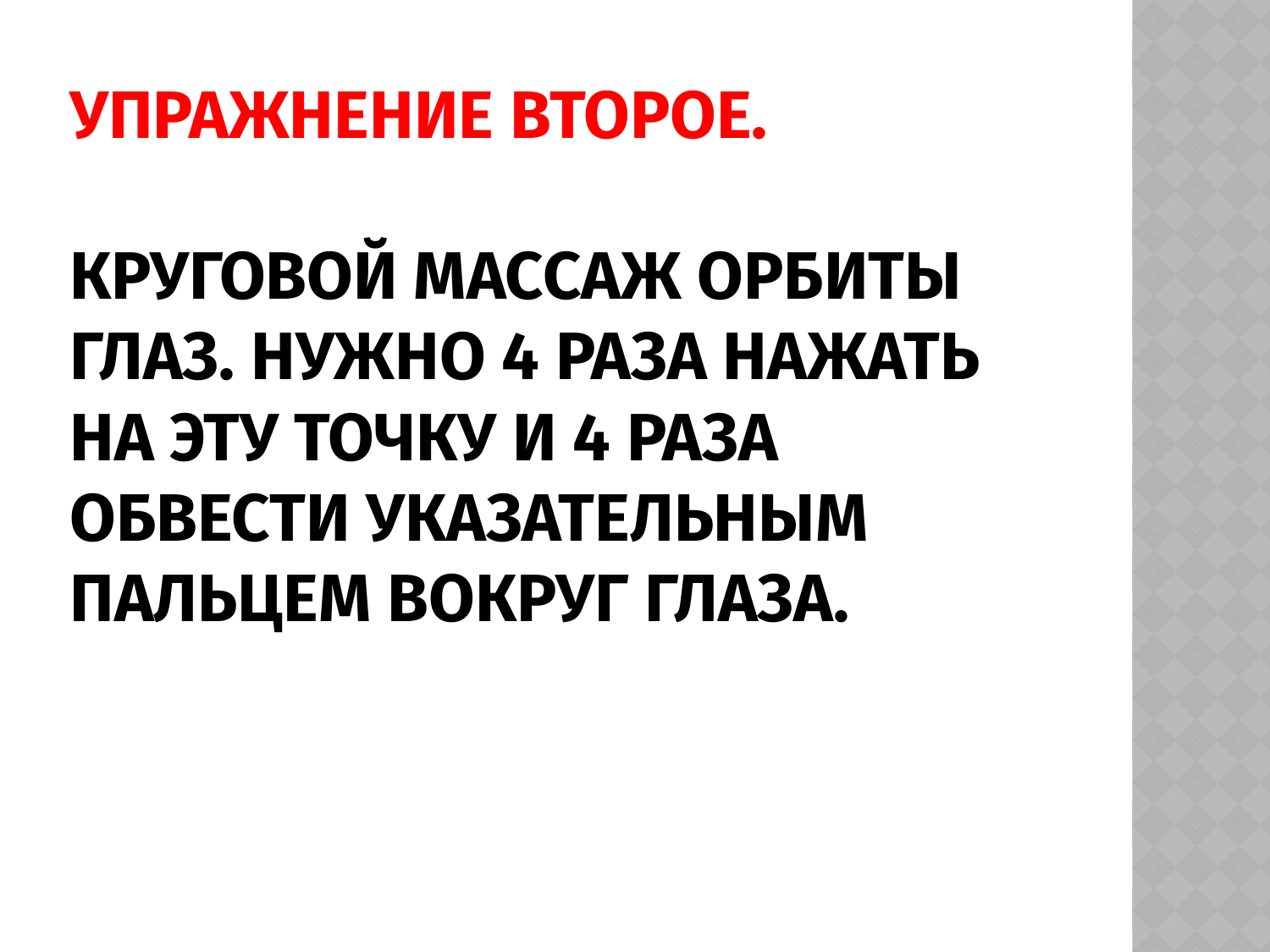

# Упражнение второе. Круговой массаж орбиты глаз. Нужно 4 раза нажать на эту точку и 4 раза обвести указательным пальцем вокруг глаза.